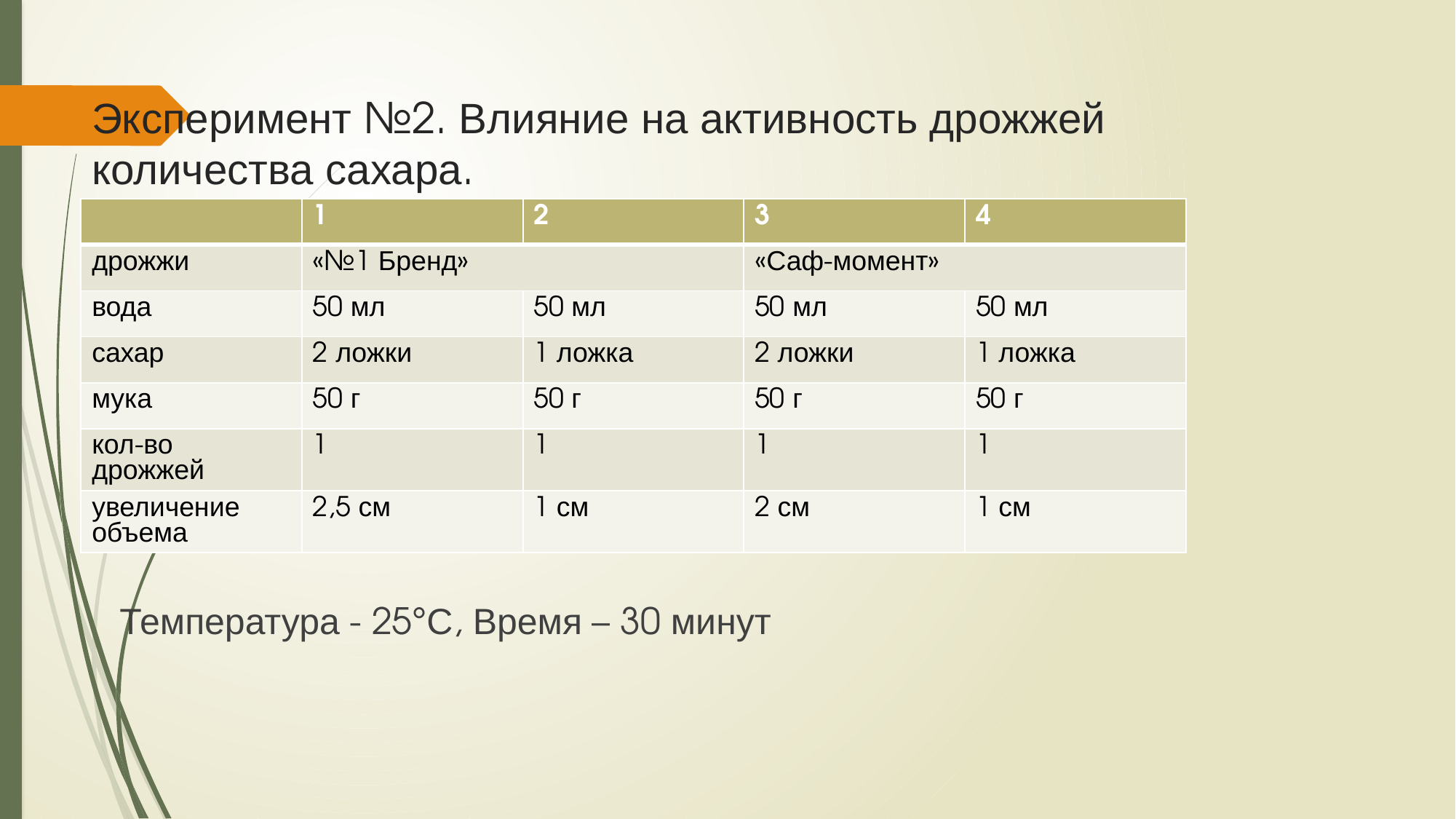

# Эксперимент №2. Влияние на активность дрожжей количества сахара.
|  | 1 | 2 | 3 | 4 |
| --- | --- | --- | --- | --- |
| дрожжи | «№1 Бренд» |  | «Саф-момент» |  |
| вода | 50 мл | 50 мл | 50 мл | 50 мл |
| сахар | 2 ложки | 1 ложка | 2 ложки | 1 ложка |
| мука | 50 г | 50 г | 50 г | 50 г |
| кол-во дрожжей | 1 | 1 | 1 | 1 |
| увеличение объема | 2,5 см | 1 см | 2 см | 1 см |
Температура - 25°С, Время – 30 минут